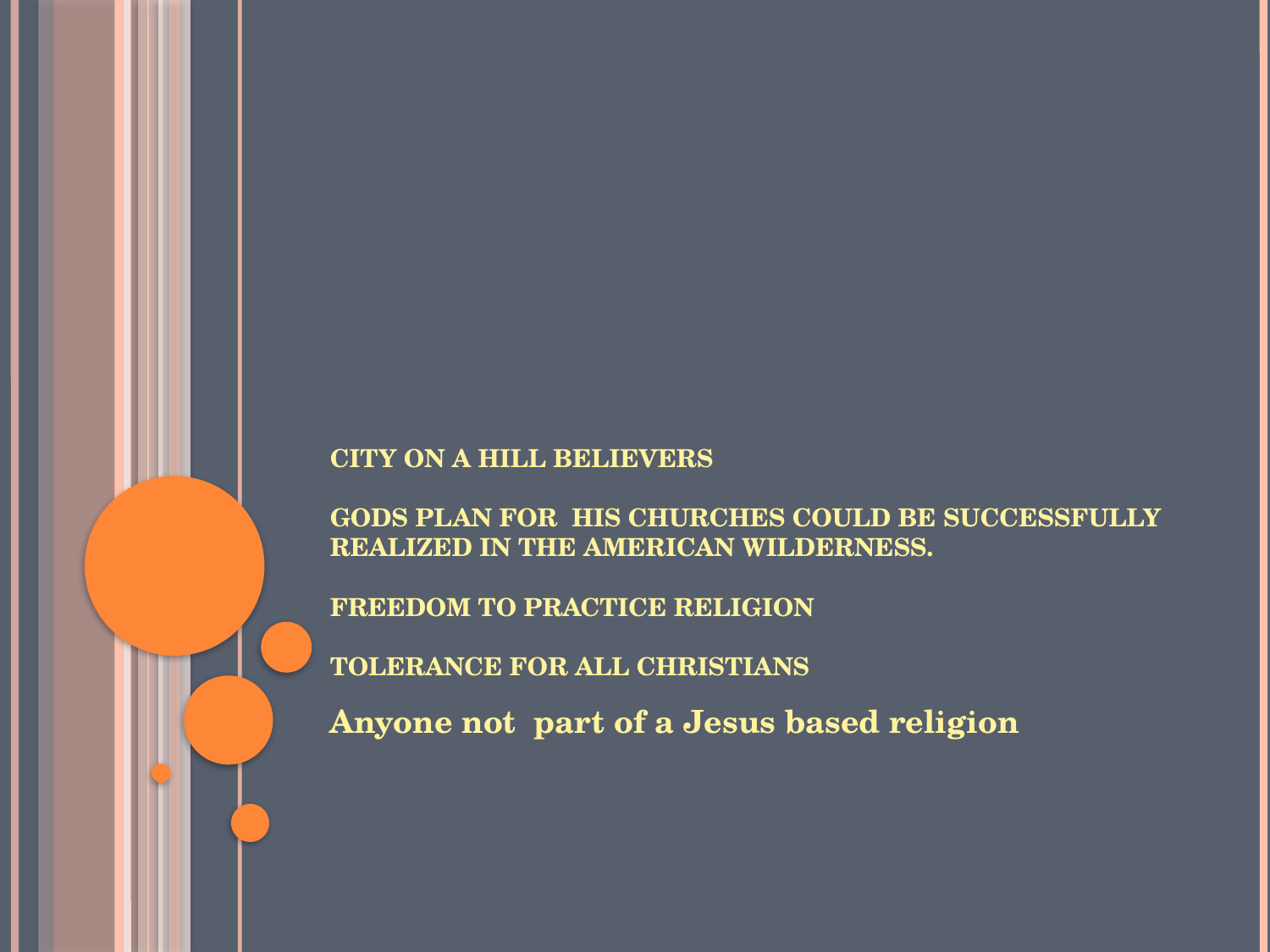

# City on a Hill Believers Gods plan for  his churches could be successfully realized in the American wilderness. Freedom to practice religion tolerance for all Christians
Anyone not  part of a Jesus based religion